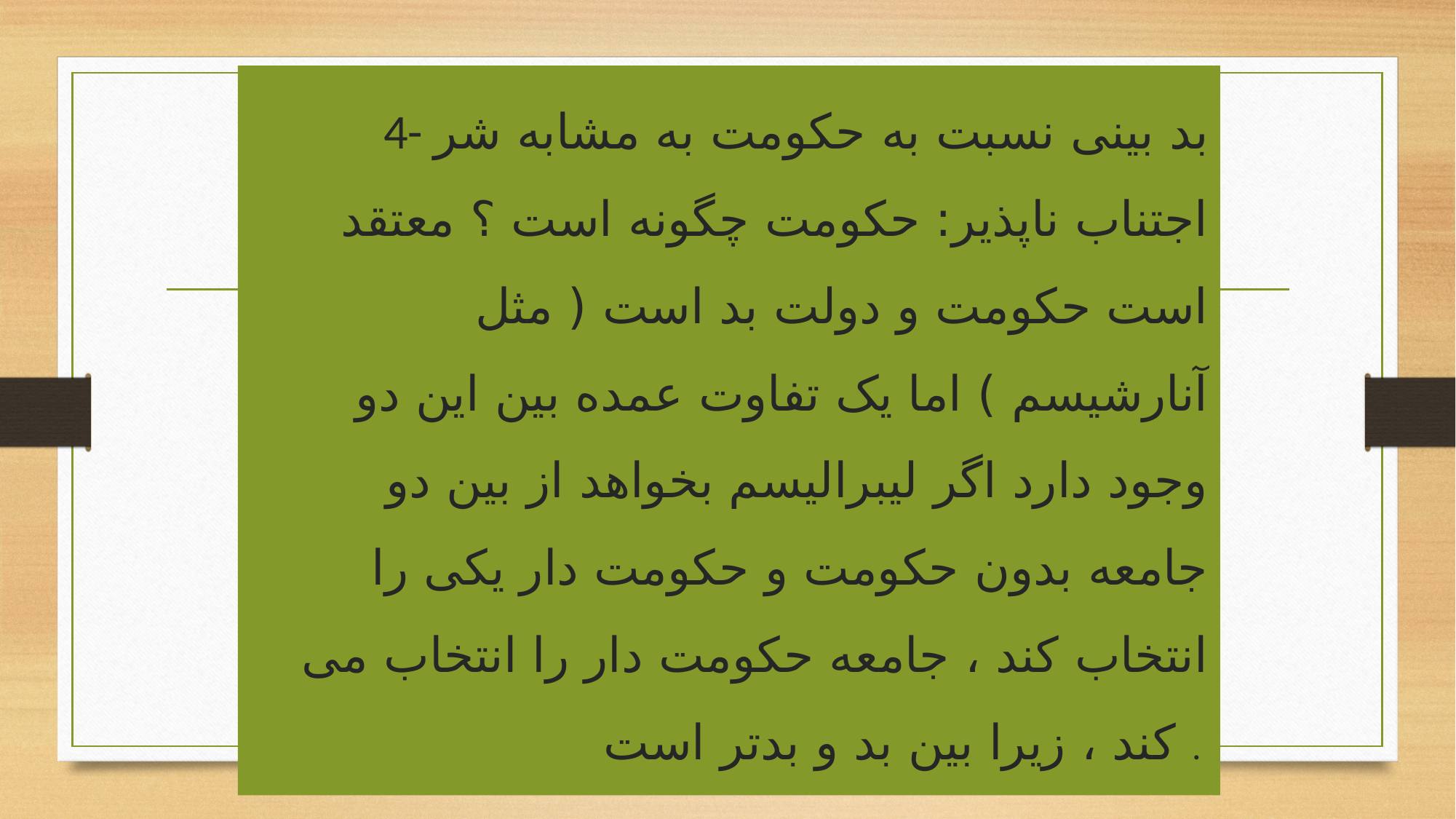

4- بد بینی نسبت به حکومت به مشابه شر اجتناب ناپذیر: حکومت چگونه است ؟ معتقد است حکومت و دولت بد است ( مثل آنارشیسم ) اما یک تفاوت عمده بین این دو وجود دارد اگر لیبرالیسم بخواهد از بین دو جامعه بدون حکومت و حکومت دار یکی را انتخاب کند ، جامعه حکومت دار را انتخاب می کند ، زیرا بین بد و بدتر است .